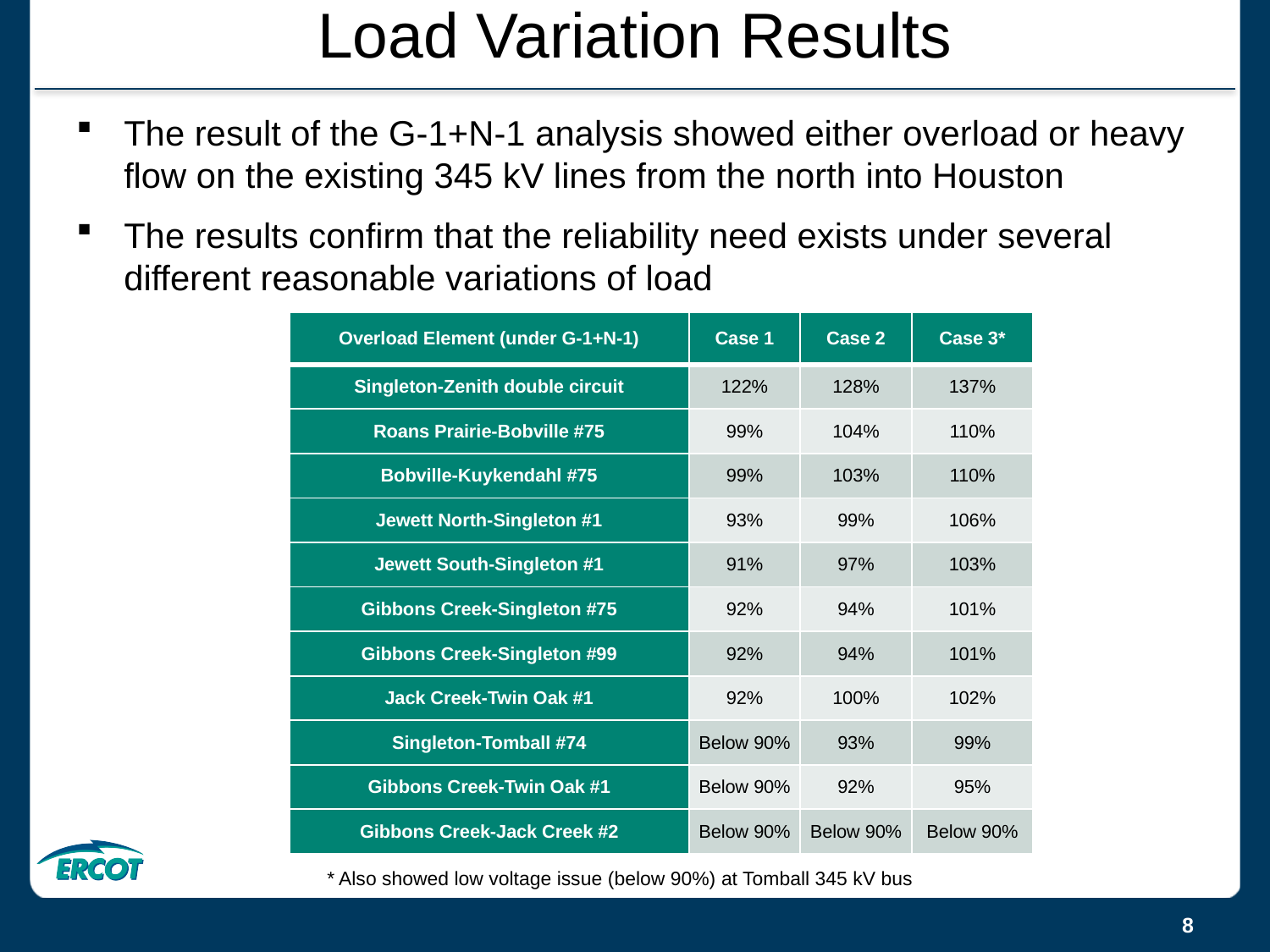

# Load Variation Results
The result of the G-1+N-1 analysis showed either overload or heavy flow on the existing 345 kV lines from the north into Houston
The results confirm that the reliability need exists under several different reasonable variations of load
| Overload Element (under G-1+N-1) | Case 1 | Case 2 | Case 3\* |
| --- | --- | --- | --- |
| Singleton-Zenith double circuit | 122% | 128% | 137% |
| Roans Prairie-Bobville #75 | 99% | 104% | 110% |
| Bobville-Kuykendahl #75 | 99% | 103% | 110% |
| Jewett North-Singleton #1 | 93% | 99% | 106% |
| Jewett South-Singleton #1 | 91% | 97% | 103% |
| Gibbons Creek-Singleton #75 | 92% | 94% | 101% |
| Gibbons Creek-Singleton #99 | 92% | 94% | 101% |
| Jack Creek-Twin Oak #1 | 92% | 100% | 102% |
| Singleton-Tomball #74 | Below 90% | 93% | 99% |
| Gibbons Creek-Twin Oak #1 | Below 90% | 92% | 95% |
| Gibbons Creek-Jack Creek #2 | Below 90% | Below 90% | Below 90% |
* Also showed low voltage issue (below 90%) at Tomball 345 kV bus
8